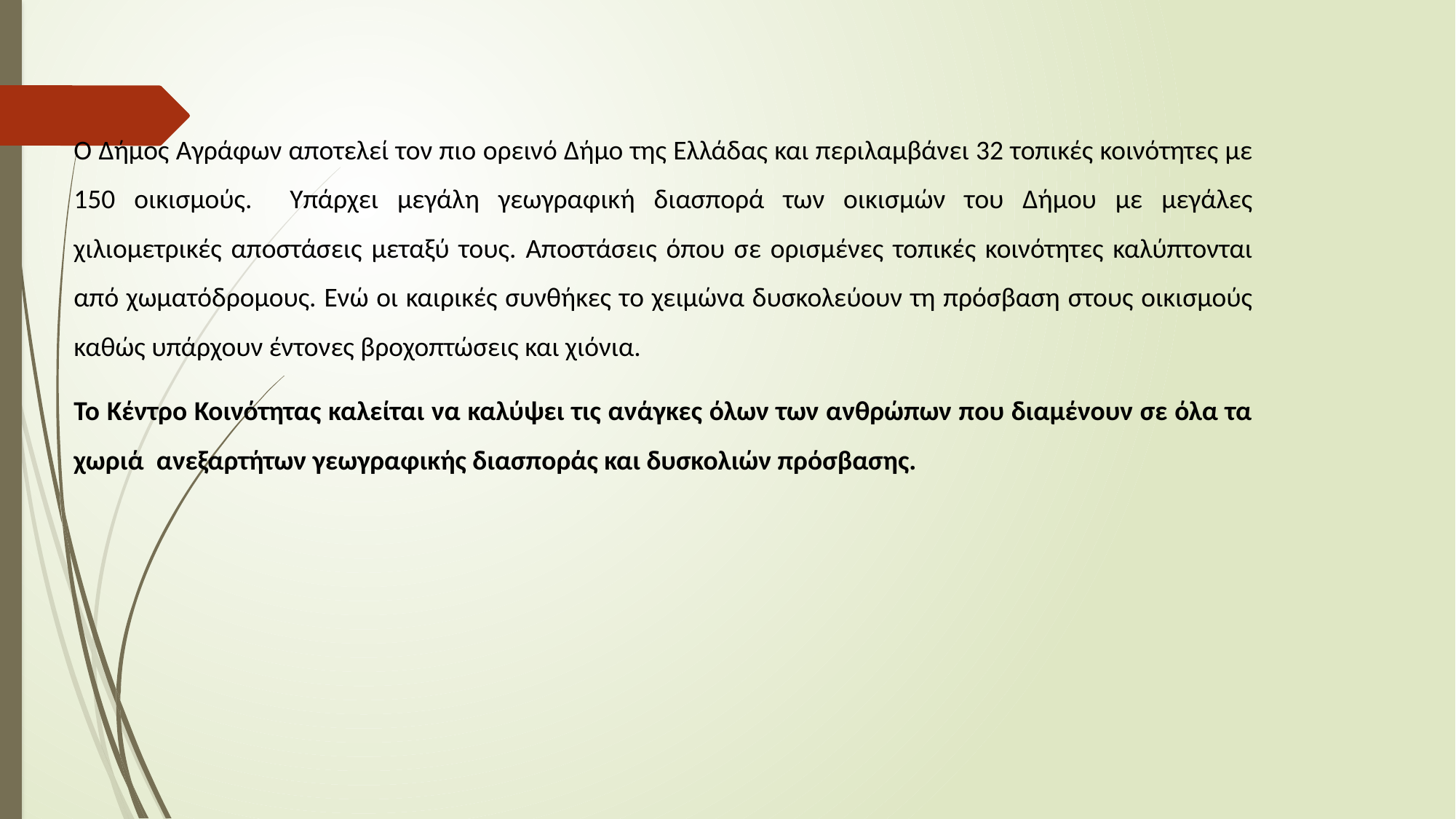

Ο Δήμος Αγράφων αποτελεί τον πιο ορεινό Δήμο της Ελλάδας και περιλαμβάνει 32 τοπικές κοινότητες με 150 οικισμούς.  Υπάρχει μεγάλη γεωγραφική διασπορά των οικισμών του Δήμου με μεγάλες χιλιομετρικές αποστάσεις μεταξύ τους. Αποστάσεις όπου σε ορισμένες τοπικές κοινότητες καλύπτονται από χωματόδρομους. Ενώ οι καιρικές συνθήκες το χειμώνα δυσκολεύουν τη πρόσβαση στους οικισμούς καθώς υπάρχουν έντονες βροχοπτώσεις και χιόνια.
Το Κέντρο Κοινότητας καλείται να καλύψει τις ανάγκες όλων των ανθρώπων που διαμένουν σε όλα τα χωριά  ανεξαρτήτων γεωγραφικής διασποράς και δυσκολιών πρόσβασης.